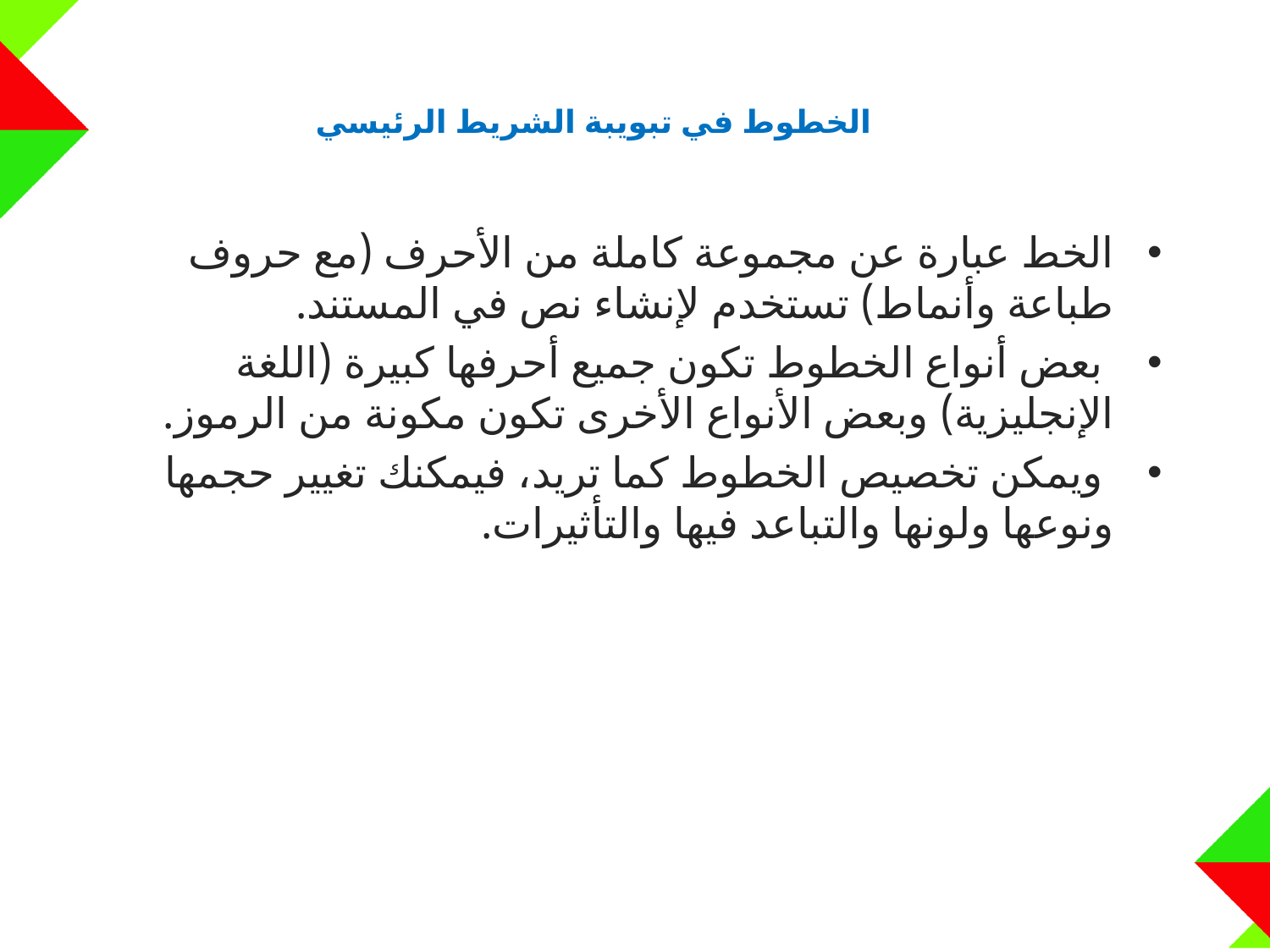

# الخطوط في تبويبة الشريط الرئيسي
الخط عبارة عن مجموعة كاملة من الأحرف (مع حروف طباعة وأنماط) تستخدم لإنشاء نص في المستند.
 بعض أنواع الخطوط تكون جميع أحرفها كبيرة (اللغة الإنجليزية) وبعض الأنواع الأخرى تكون مكونة من الرموز.
 ويمكن تخصيص الخطوط كما تريد، فيمكنك تغيير حجمها ونوعها ولونها والتباعد فيها والتأثيرات.